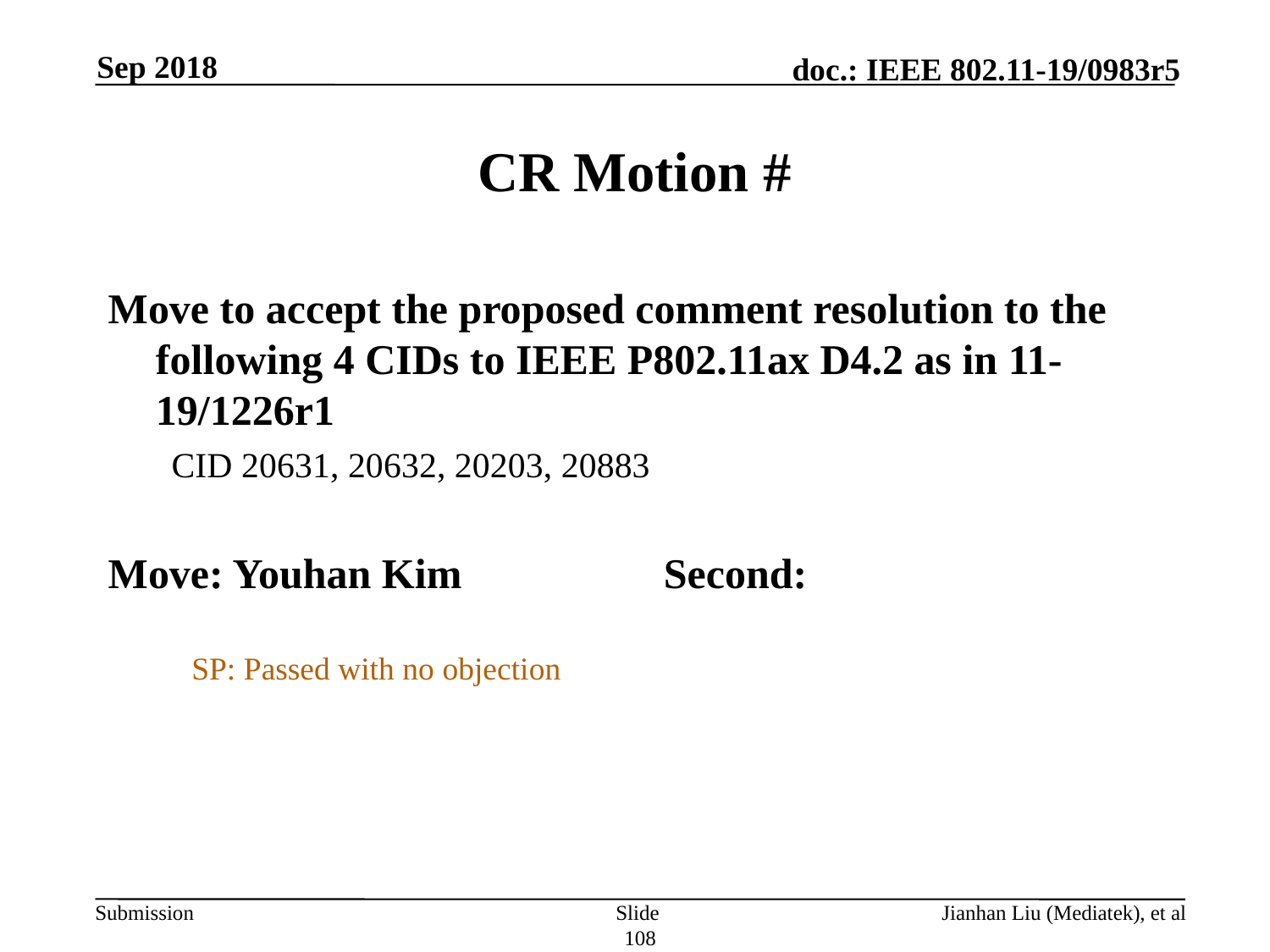

Sep 2018
# CR Motion #
Move to accept the proposed comment resolution to the following 4 CIDs to IEEE P802.11ax D4.2 as in 11-19/1226r1
CID 20631, 20632, 20203, 20883

Move: Youhan Kim		Second:

SP: Passed with no objection
Slide 108
Jianhan Liu (Mediatek), et al